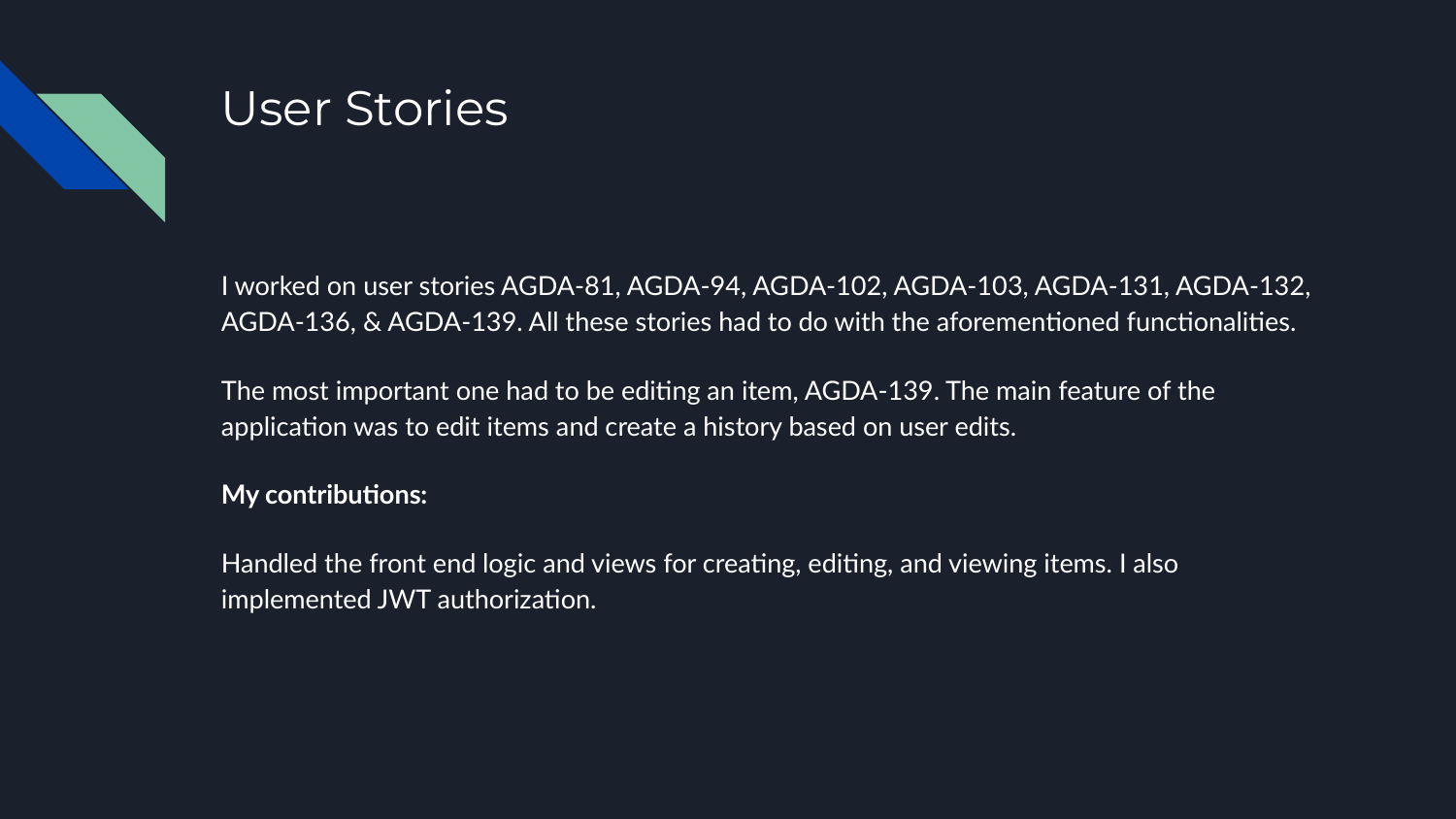

# User Stories
I worked on user stories AGDA-81, AGDA-94, AGDA-102, AGDA-103, AGDA-131, AGDA-132, AGDA-136, & AGDA-139. All these stories had to do with the aforementioned functionalities.
The most important one had to be editing an item, AGDA-139. The main feature of the application was to edit items and create a history based on user edits.
My contributions:
Handled the front end logic and views for creating, editing, and viewing items. I also implemented JWT authorization.